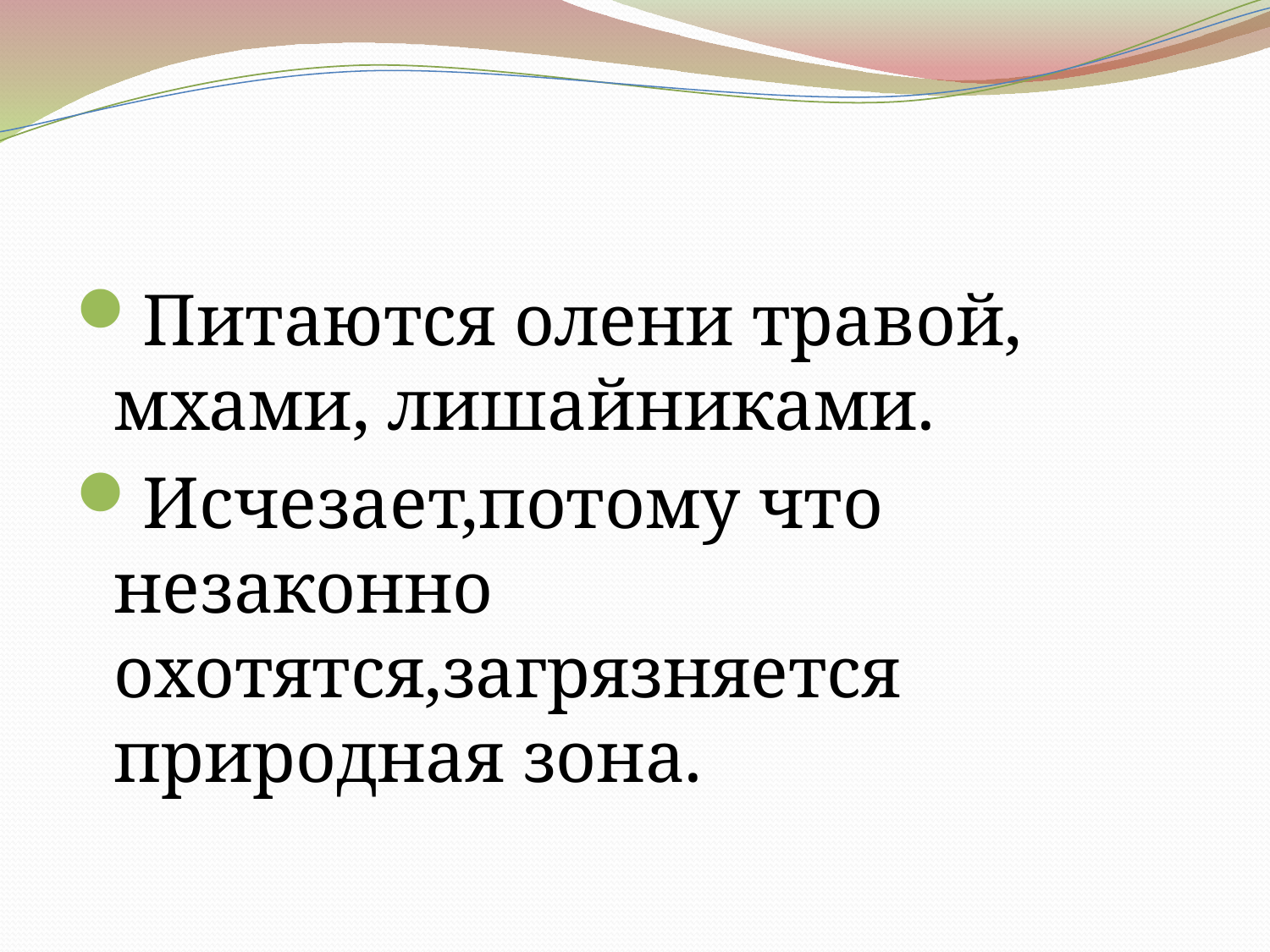

#
Питаются олени травой, мхами, лишайниками.
Исчезает,потому что незаконно охотятся,загрязняется природная зона.